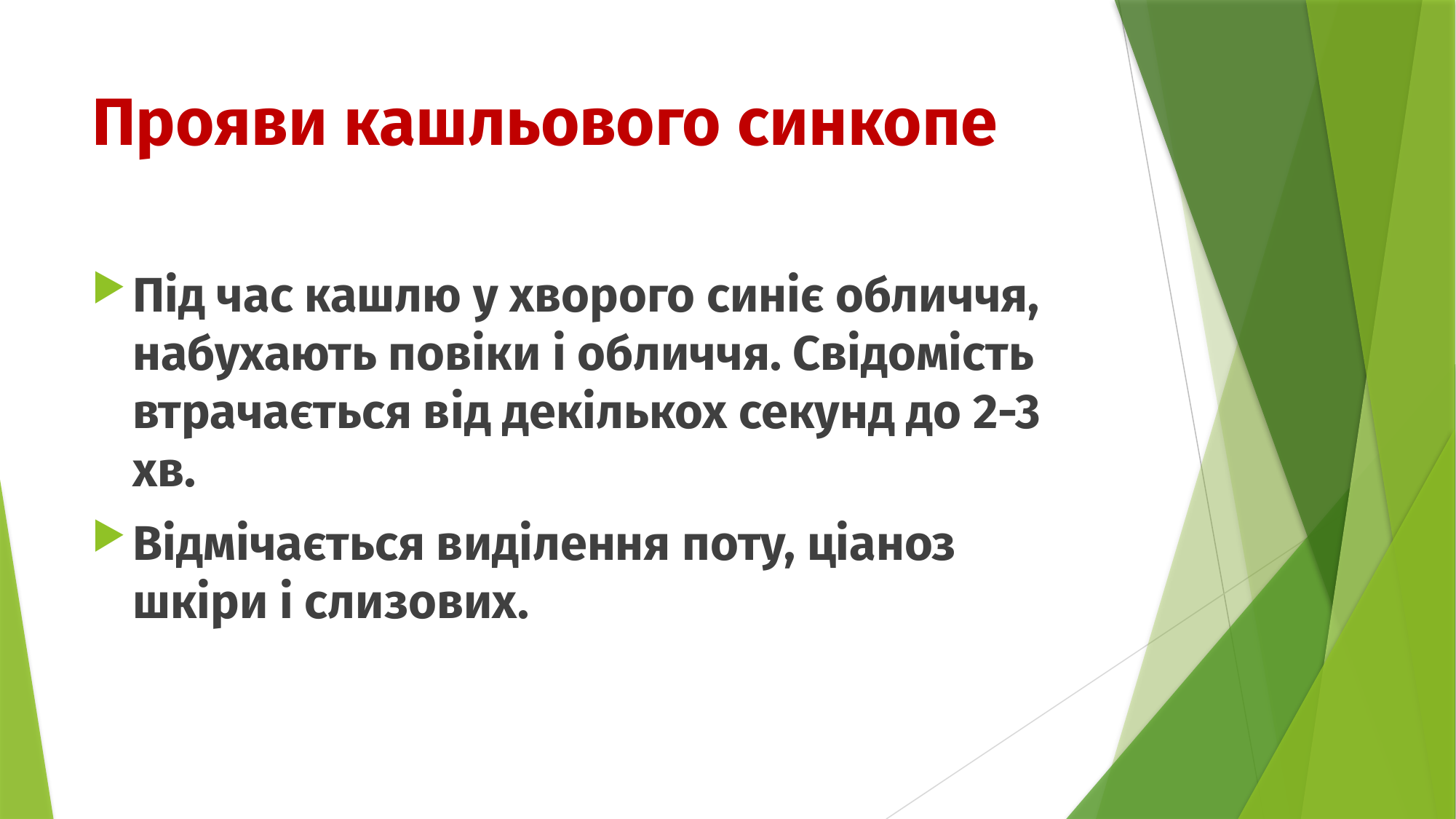

# Прояви кашльового синкопе
Під час кашлю у хворого синіє обличчя, набухають повіки і обличчя. Свідомість втрачається від декількох секунд до 2-3 хв.
Відмічається виділення поту, ціаноз шкіри і слизових.